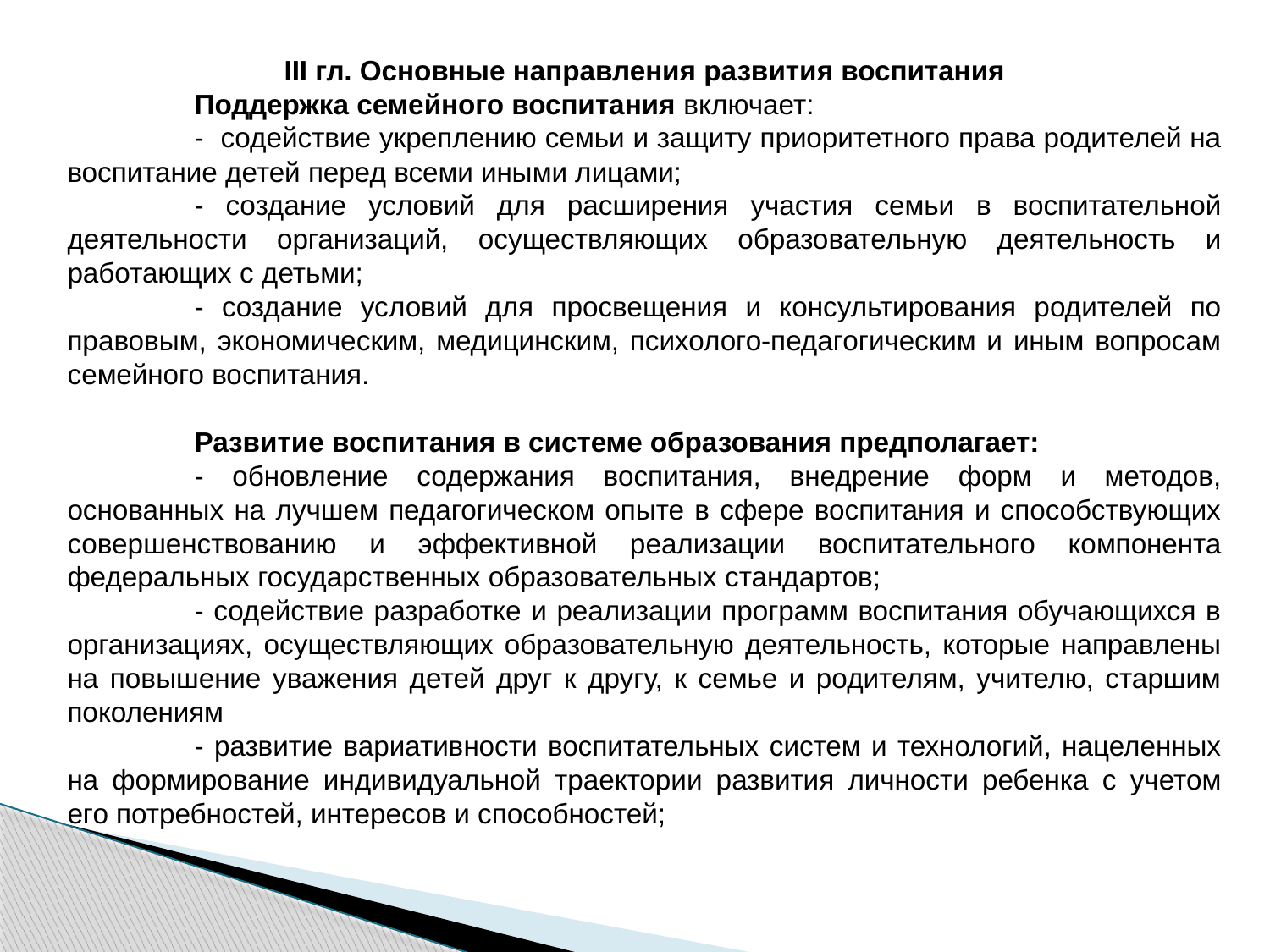

III гл. Основные направления развития воспитания
	Поддержка семейного воспитания включает:
	-  содействие укреплению семьи и защиту приоритетного права родителей на воспитание детей перед всеми иными лицами;
	- создание условий для расширения участия семьи в воспитательной деятельности организаций, осуществляющих образовательную деятельность и работающих с детьми;
	- создание условий для просвещения и консультирования родителей по правовым, экономическим, медицинским, психолого-педагогическим и иным вопросам семейного воспитания.

	Развитие воспитания в системе образования предполагает:
	- обновление содержания воспитания, внедрение форм и методов, основанных на лучшем педагогическом опыте в сфере воспитания и способствующих совершенствованию и эффективной реализации воспитательного компонента федеральных государственных образовательных стандартов;
	- содействие разработке и реализации программ воспитания обучающихся в организациях, осуществляющих образовательную деятельность, которые направлены на повышение уважения детей друг к другу, к семье и родителям, учителю, старшим поколениям
	- развитие вариативности воспитательных систем и технологий, нацеленных на формирование индивидуальной траектории развития личности ребенка с учетом его потребностей, интересов и способностей;